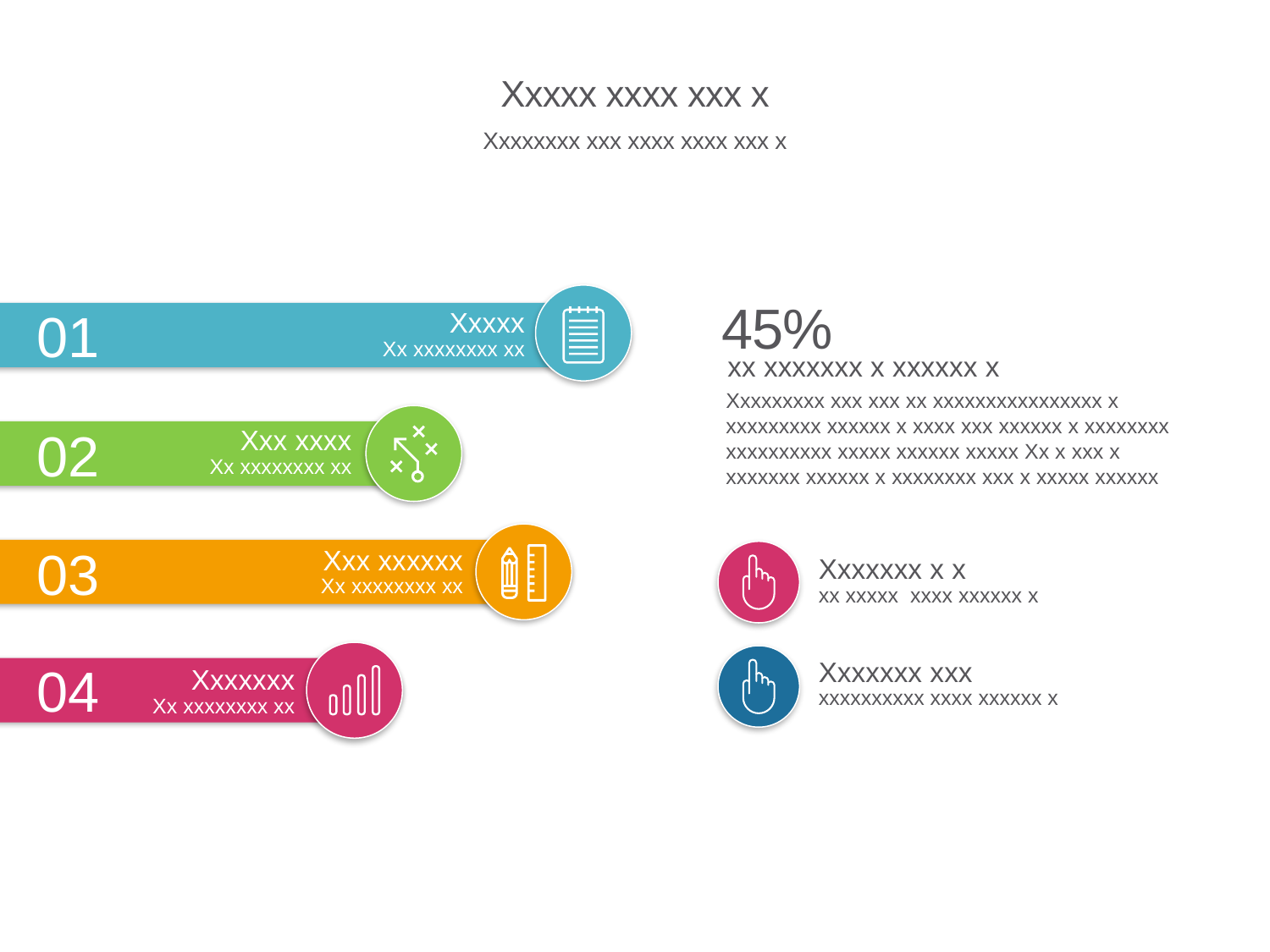

# Xxxxx xxxx xxx x
Xxxxxxxx xxx xxxx xxxx xxx x

45%
01

Xxxxx
Xx xxxxxxxx xx

xx xxxxxxx x xxxxxx x
Xxxxxxxxx xxx xxx xx xxxxxxxxxxxxxxxx x xxxxxxxxx xxxxxx x xxxx xxx xxxxxx x xxxxxxxx xxxxxxxxxx xxxxx xxxxxx xxxxx Xx x xxx x xxxxxxx xxxxxx x xxxxxxxx xxx x xxxxx xxxxxx

02
Xxx xxxx
Xx xxxxxxxx xx

03

Xxx xxxxxx
Xx xxxxxxxx xx

Xxxxxxx x x
xx xxxxx  xxxx xxxxxx x

04
Xxxxxxx xxx
xxxxxxxxxx xxxx xxxxxx x

Xxxxxxx
Xx xxxxxxxx xx